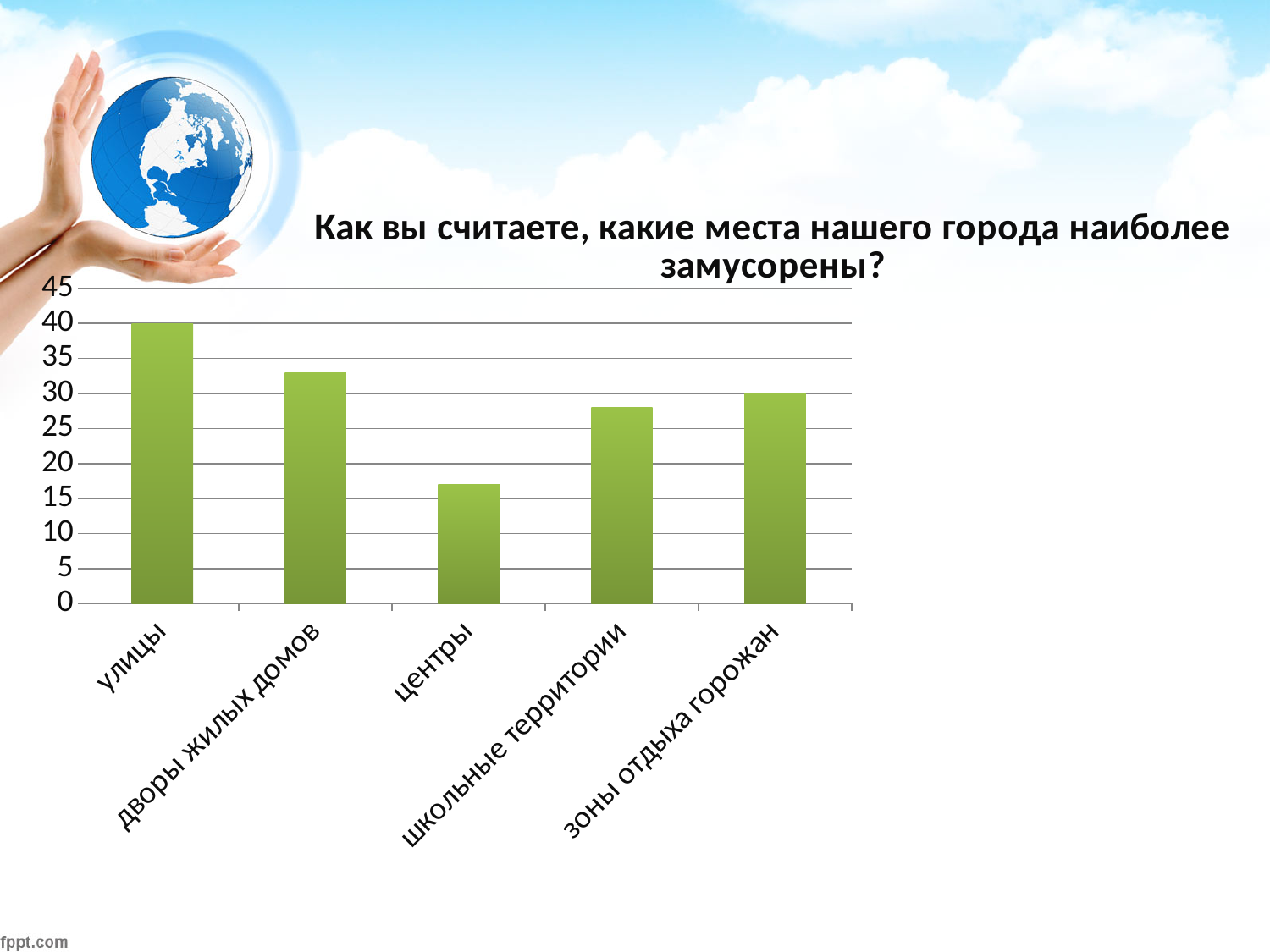

### Chart:

| Category | Как вы считаете, какие места нашего города наиболее замусорены? |
|---|---|
| улицы | 40.0 |
| дворы жилых домов | 33.0 |
| центры | 17.0 |
| школьные территории | 28.0 |
| зоны отдыха горожан | 30.0 |